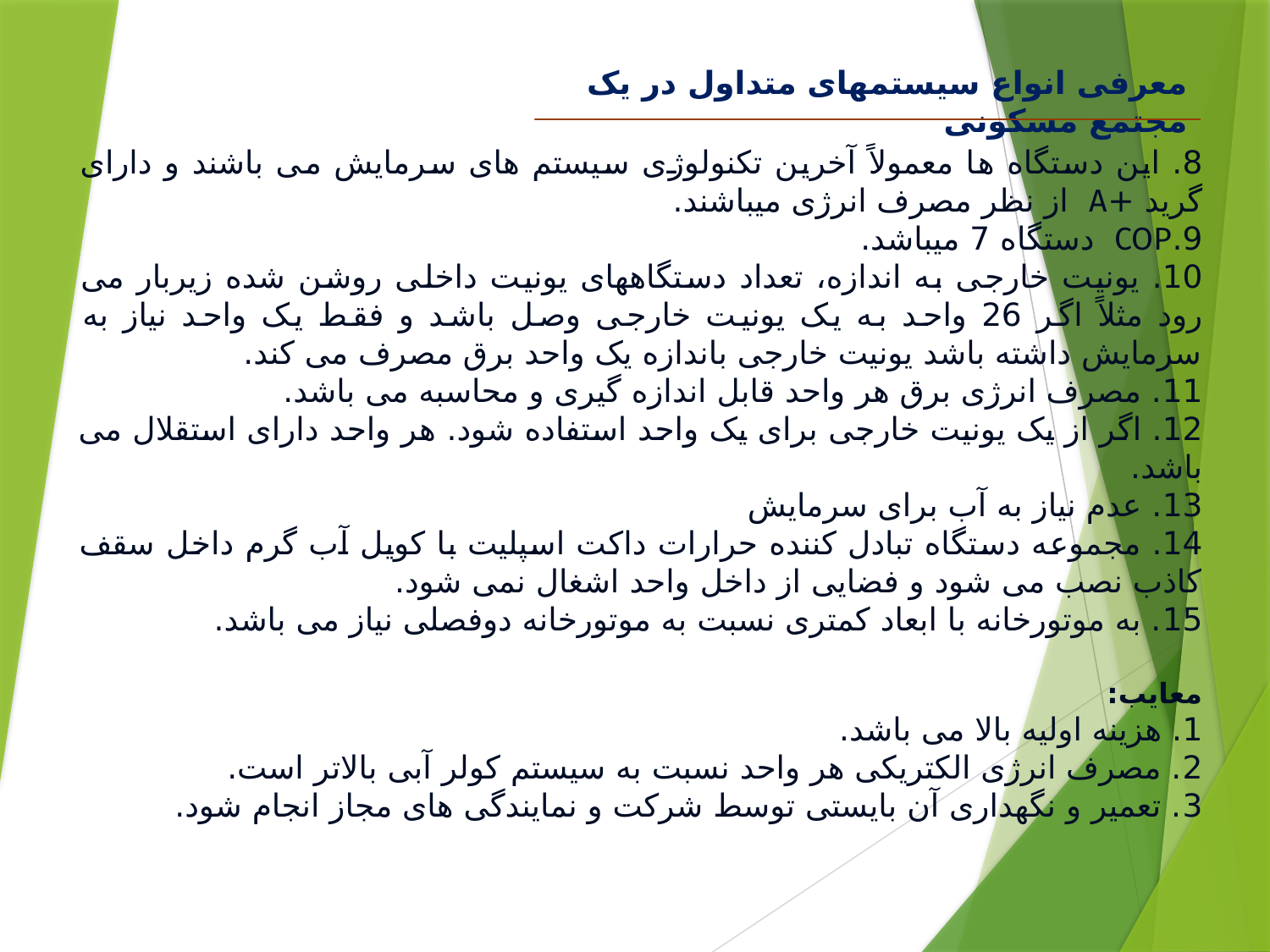

معرفی انواع سیستم‏های متداول در یک مجتمع مسکونی
8. این دستگاه ها معمولاً آخرین تکنولوژی سیستم های سرمایش می باشند و دارای گرید +A  از نظر مصرف انرژی می‏باشند.
9.COP  دستگاه 7 می‏باشد.
10. یونیت خارجی به اندازه، تعداد دستگاههای یونیت داخلی روشن شده زیربار می رود مثلاً اگر 26 واحد به یک یونیت خارجی وصل باشد و فقط یک واحد نیاز به سرمایش داشته باشد یونیت خارجی باندازه یک واحد برق مصرف می کند.
11. مصرف انرژی برق هر واحد قابل اندازه گیری و محاسبه می باشد.
12. اگر از یک یونیت خارجی برای یک واحد استفاده شود. هر واحد دارای استقلال می باشد.
13. عدم نیاز به آب برای سرمایش
14. مجموعه دستگاه تبادل کننده حرارات داکت اسپلیت با کویل آب گرم داخل سقف کاذب نصب می شود و فضایی از داخل واحد اشغال نمی شود.
15. به موتورخانه با ابعاد کمتری نسبت به موتورخانه دوفصلی نیاز می باشد.

معایب:
1. هزینه اولیه بالا می باشد.
2. مصرف انرژی الکتریکی هر واحد نسبت به سیستم کولر آبی بالاتر است.
3. تعمیر و نگهداری آن بایستی توسط شرکت و نمایندگی های مجاز انجام شود.